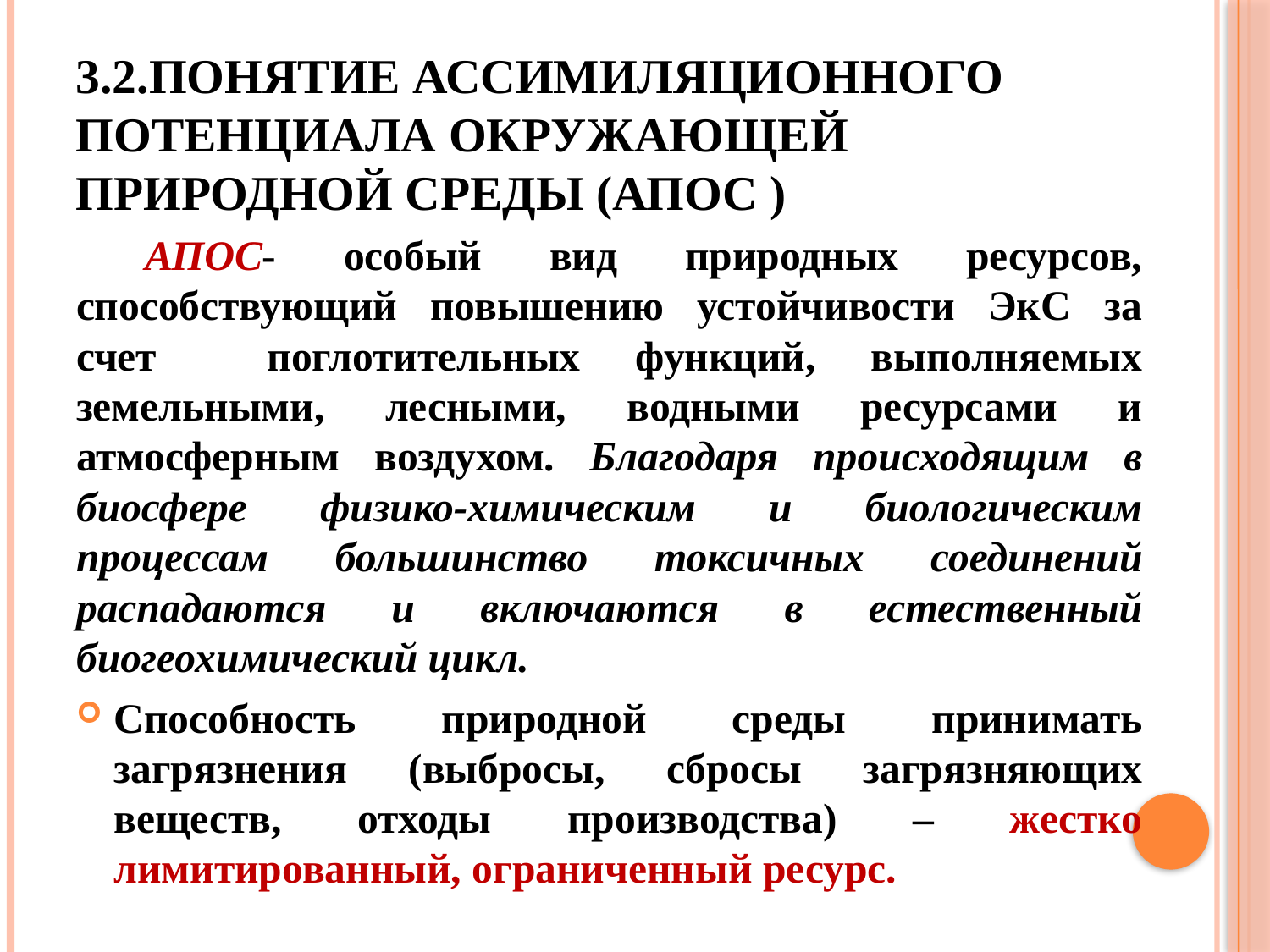

# 3.2.Понятие ассимиляционного потенциала окружающей природной среды (АПОС )
 АПОС- особый вид природных ресурсов, способствующий повышению устойчивости ЭкС за счет  поглотительных функций, выполняемых земельными, лесными, водными ресурсами и атмосферным воздухом. Благодаря происходящим в биосфере физико-химическим и биологическим процессам большинство токсичных соединений распадаются и включаются в естественный биогеохимический цикл.
Способность природной среды принимать загрязнения (выбросы, сбросы загрязняющих веществ, отходы производства) – жестко лимитированный, ограниченный ресурс.